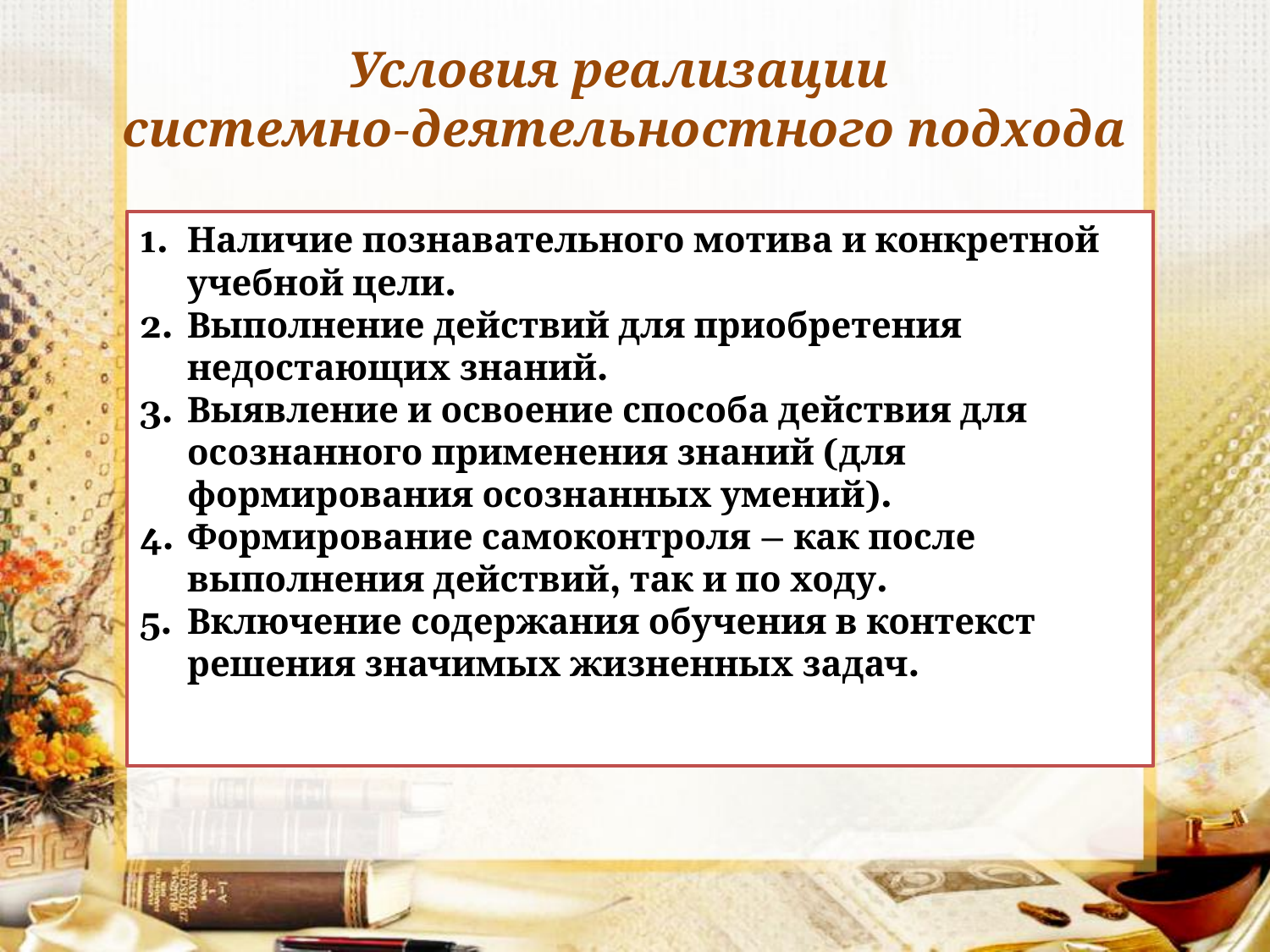

Условия реализации
системно-деятельностного подхода
Наличие познавательного мотива и конкретной учебной цели.
Выполнение действий для приобретения недостающих знаний.
Выявление и освоение способа действия для осознанного применения знаний (для формирования осознанных умений).
Формирование самоконтроля – как после выполнения действий, так и по ходу.
Включение содержания обучения в контекст решения значимых жизненных задач.